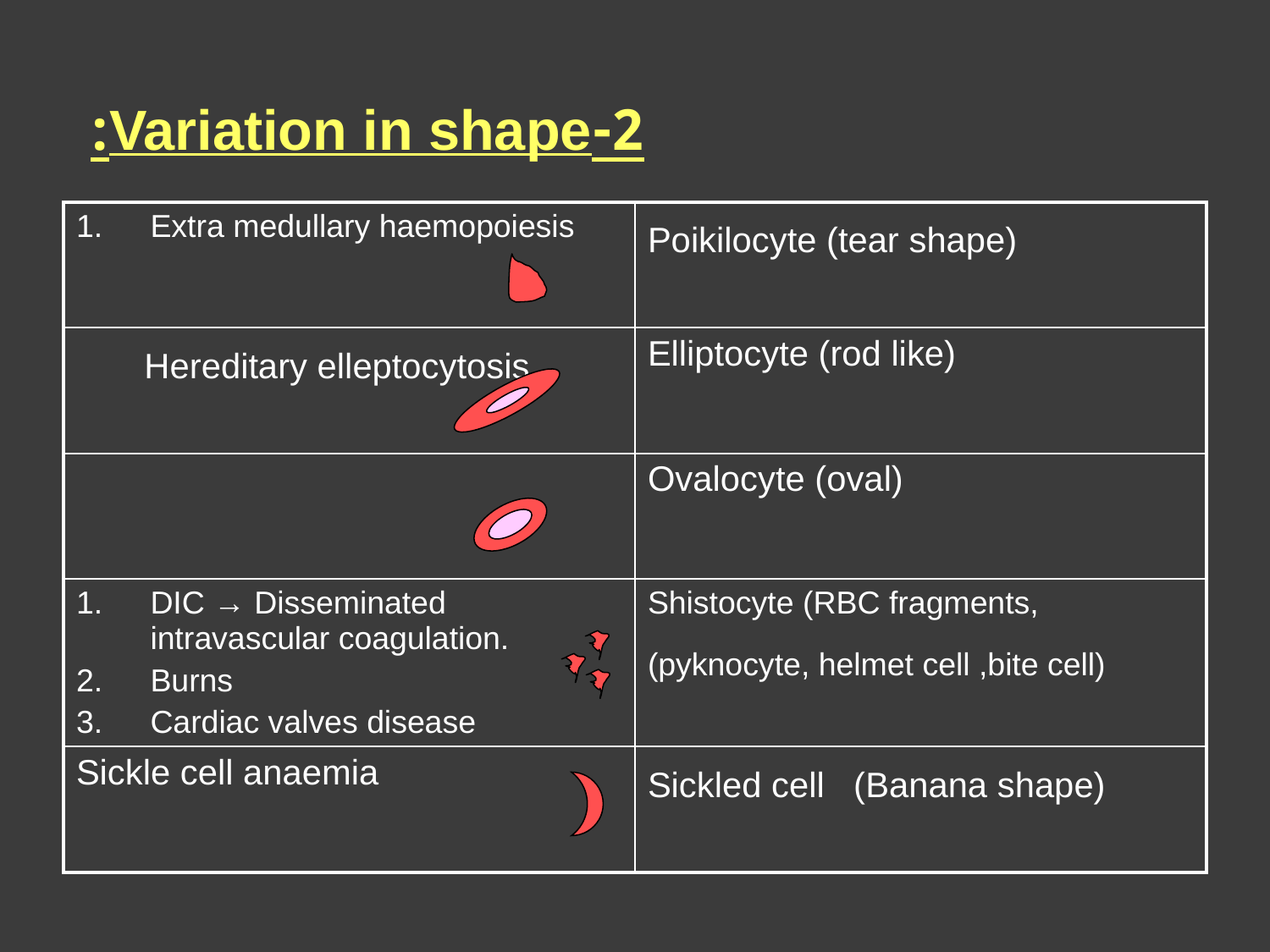

# 2-Variation in shape:
| Extra medullary haemopoiesis | Poikilocyte (tear shape) |
| --- | --- |
| Hereditary elleptocytosis | Elliptocyte (rod like) |
|  | Ovalocyte (oval) |
| DIC → Disseminated intravascular coagulation. Burns Cardiac valves disease | Shistocyte (RBC fragments, (pyknocyte, helmet cell ,bite cell) |
| Sickle cell anaemia | Sickled cell (Banana shape) |